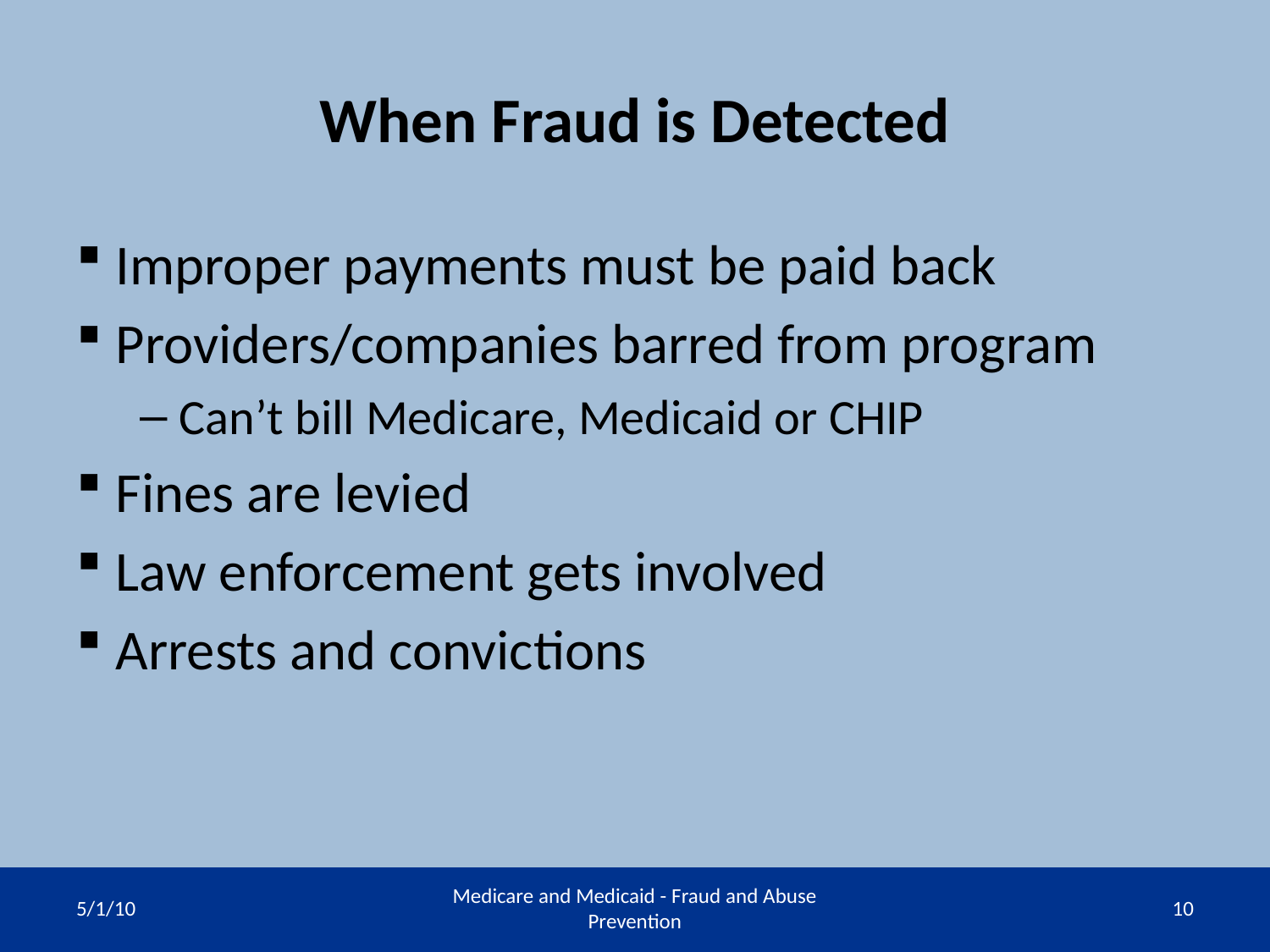

# When Fraud is Detected
Improper payments must be paid back
Providers/companies barred from program
Can’t bill Medicare, Medicaid or CHIP
Fines are levied
Law enforcement gets involved
Arrests and convictions
5/1/10
Medicare and Medicaid - Fraud and Abuse Prevention
10